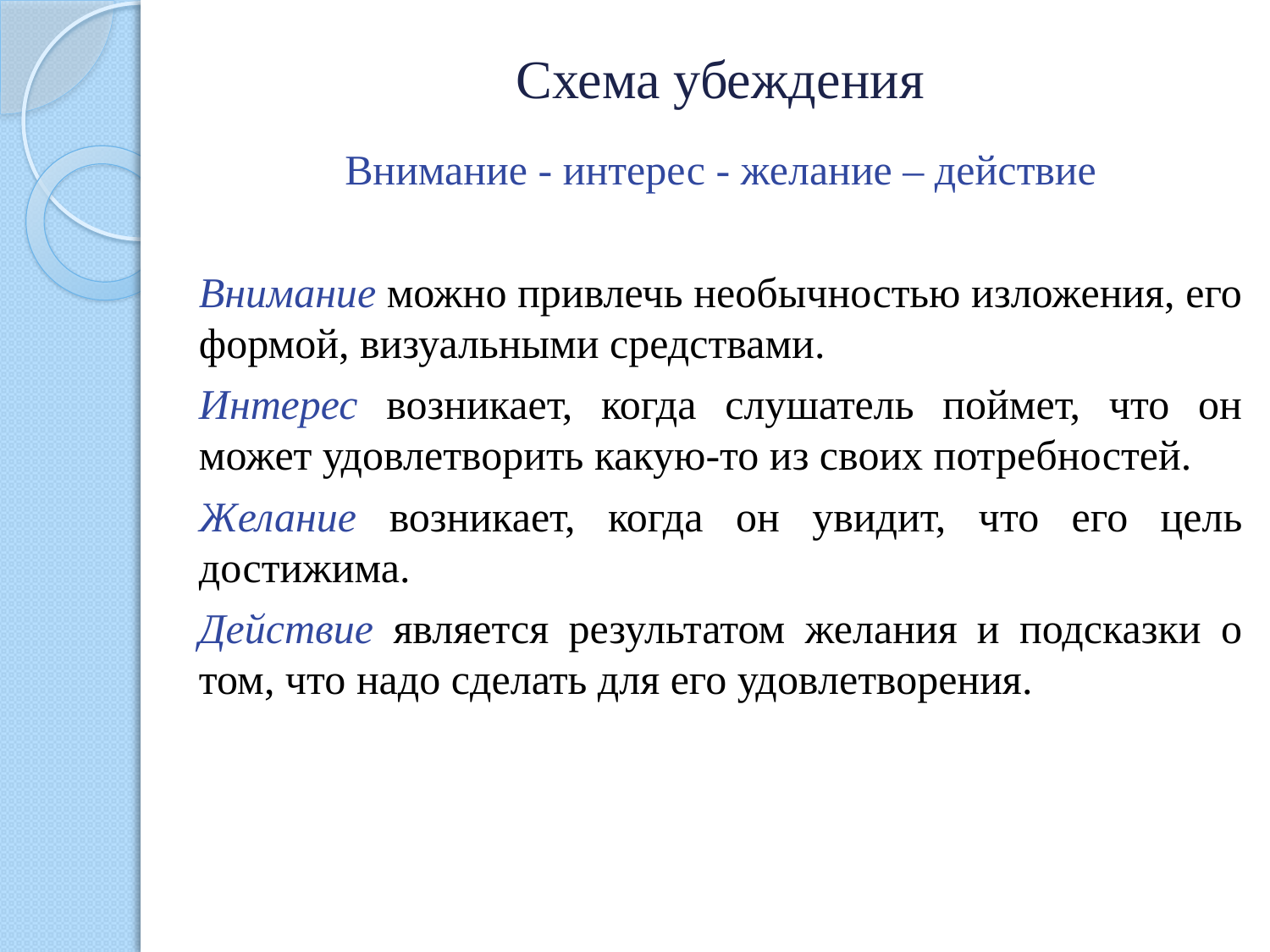

# Схема убеждения
Внимание - интерес - желание – действие

Внимание можно привлечь необычностью изложения, его формой, визуальными средствами.
Интерес возникает, когда слушатель поймет, что он может удовлетворить какую-то из своих потребностей.
Желание возникает, когда он увидит, что его цель достижима.
Действие является результатом желания и подсказки о том, что надо сделать для его удовлетворения.